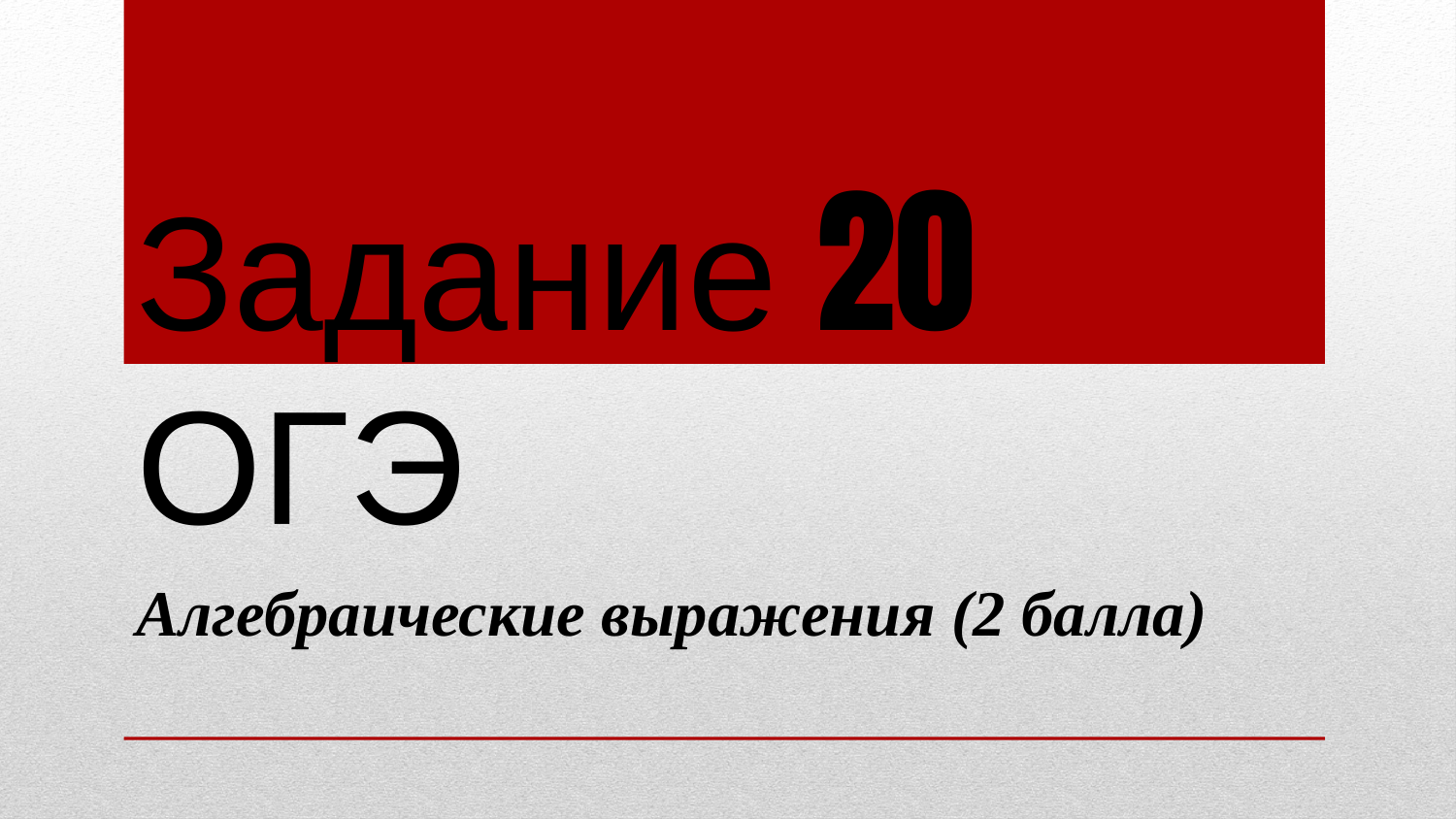

# Задание 20 ОГЭ
Алгебраические выражения (2 балла)